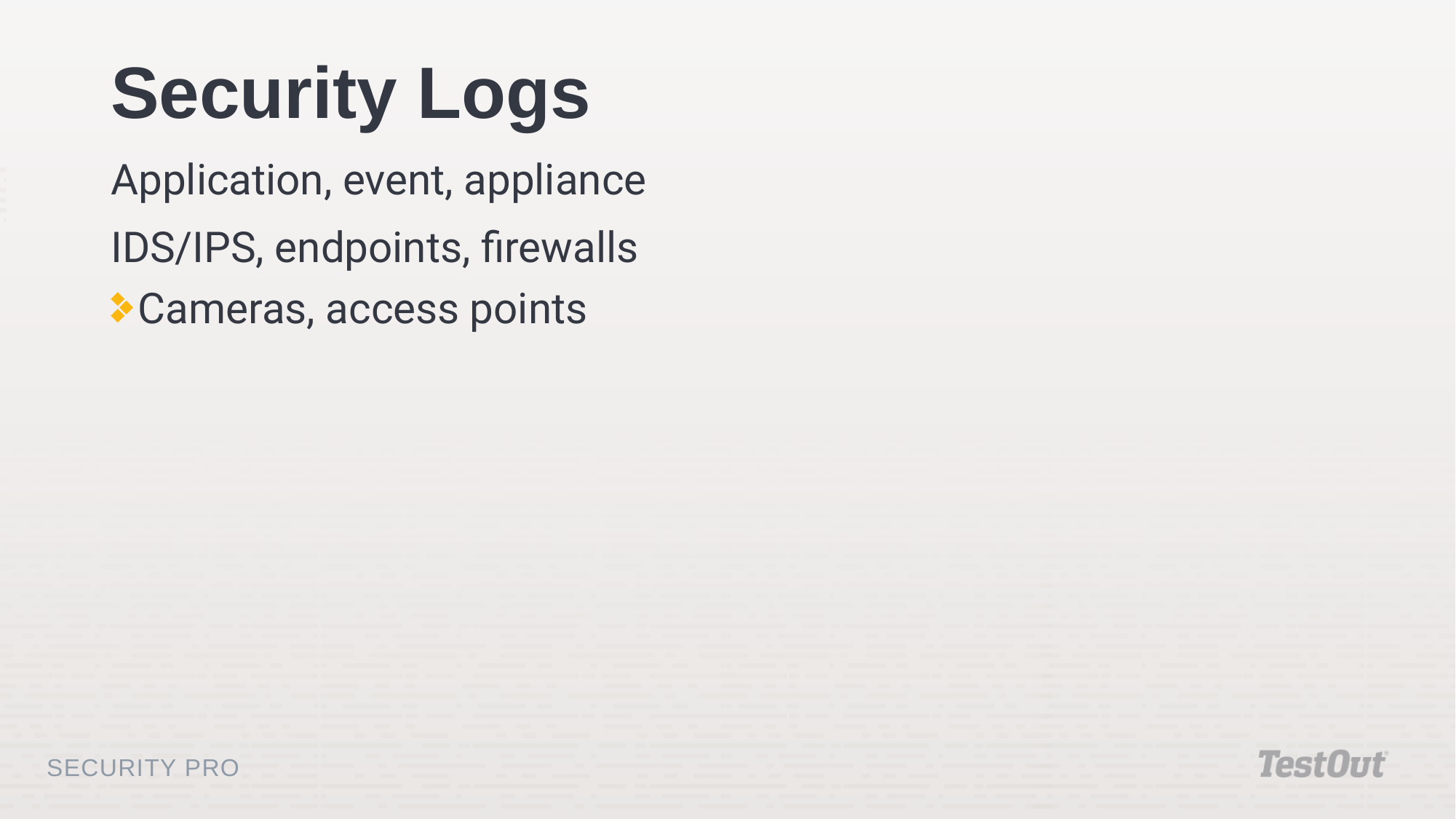

# Security Logs
Application, event, appliance
IDS/IPS, endpoints, firewalls
Cameras, access points
Security Pro